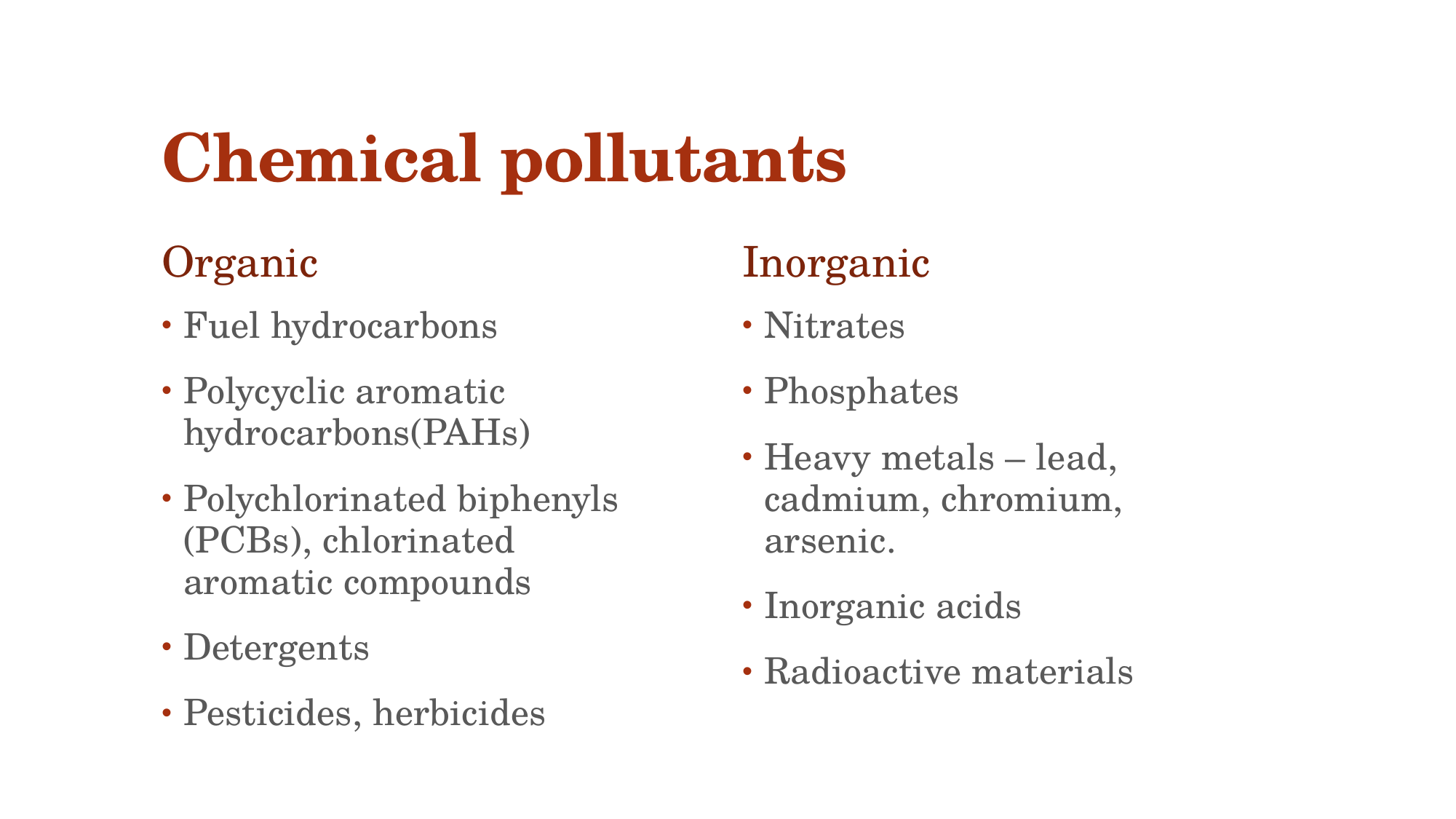

# Chemical pollutants
Organic
Inorganic
Fuel hydrocarbons
Polycyclic aromatic hydrocarbons(PAHs)
Polychlorinated biphenyls (PCBs), chlorinated aromatic compounds
Detergents
Pesticides, herbicides
Nitrates
Phosphates
Heavy metals – lead, cadmium, chromium, arsenic.
Inorganic acids
Radioactive materials
Dr.IEcheverry, HE, CHS, CAMS, KSU_2nd3637
11